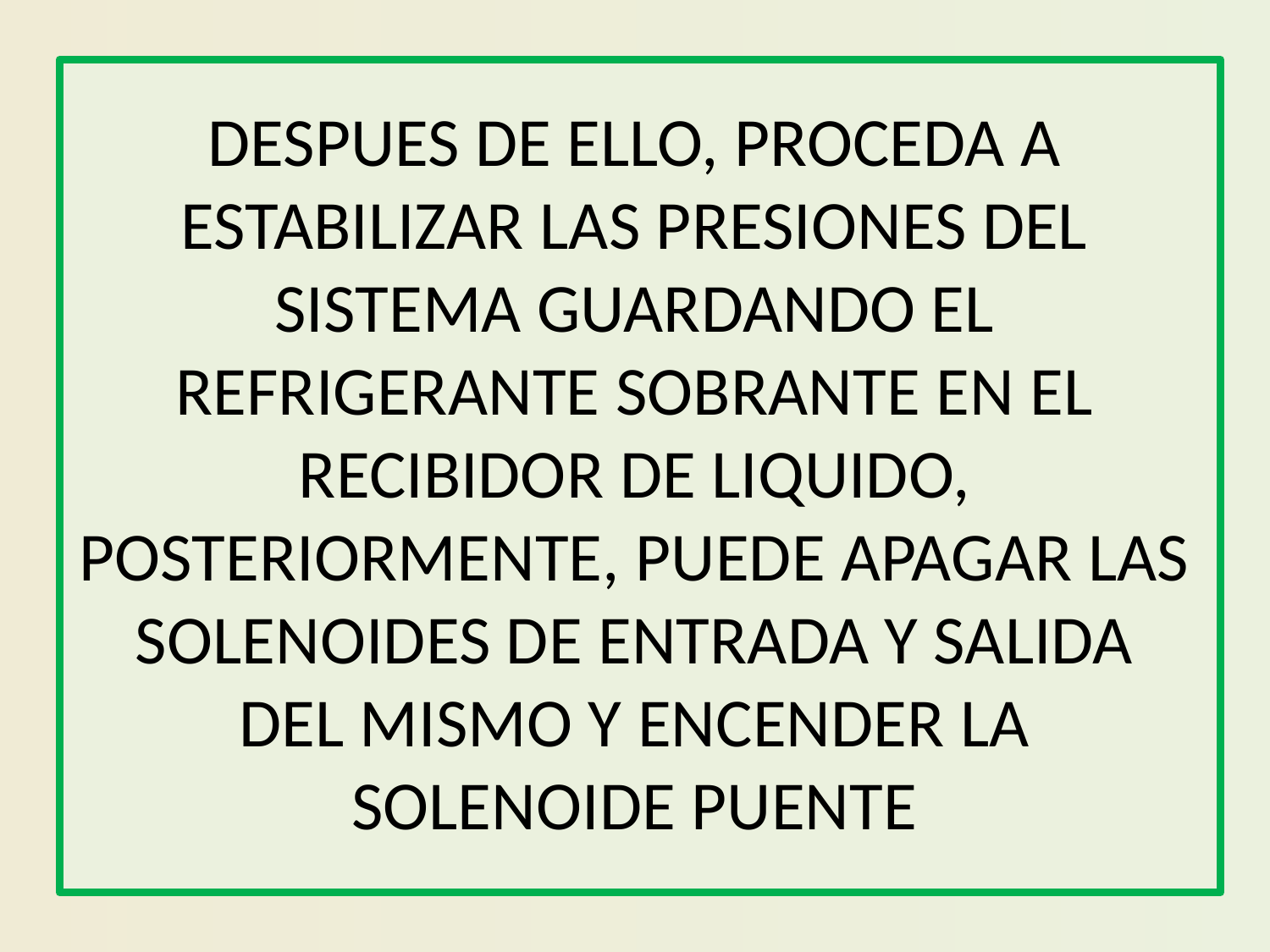

# DESPUES DE ELLO, PROCEDA A ESTABILIZAR LAS PRESIONES DEL SISTEMA GUARDANDO EL REFRIGERANTE SOBRANTE EN EL RECIBIDOR DE LIQUIDO, POSTERIORMENTE, PUEDE APAGAR LAS SOLENOIDES DE ENTRADA Y SALIDA DEL MISMO Y ENCENDER LA SOLENOIDE PUENTE